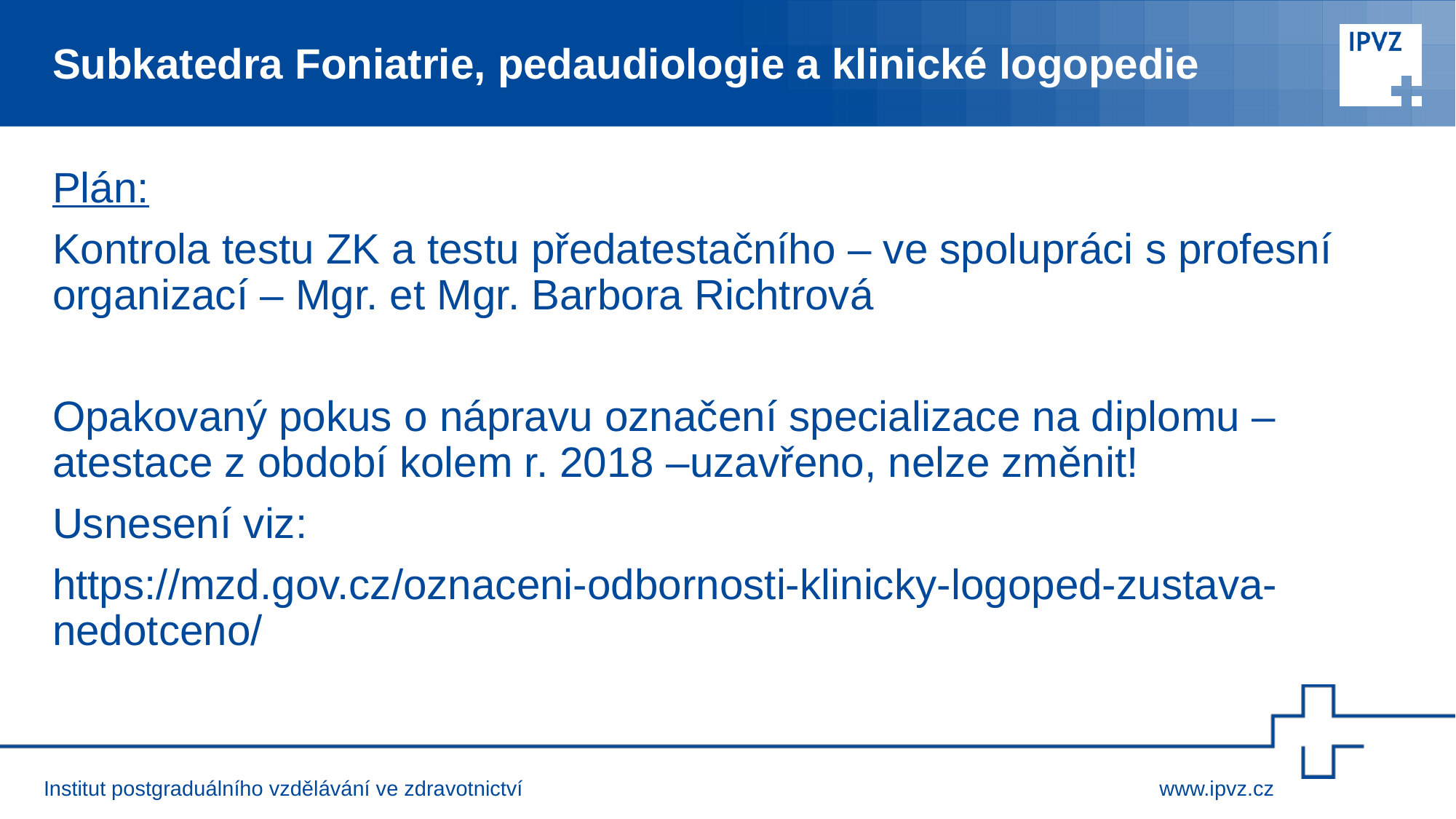

# Subkatedra Foniatrie, pedaudiologie a klinické logopedie
Plán:
Kontrola testu ZK a testu předatestačního – ve spolupráci s profesní organizací – Mgr. et Mgr. Barbora Richtrová

Opakovaný pokus o nápravu označení specializace na diplomu – atestace z období kolem r. 2018 –uzavřeno, nelze změnit!
Usnesení viz:
https://mzd.gov.cz/oznaceni-odbornosti-klinicky-logoped-zustava-nedotceno/